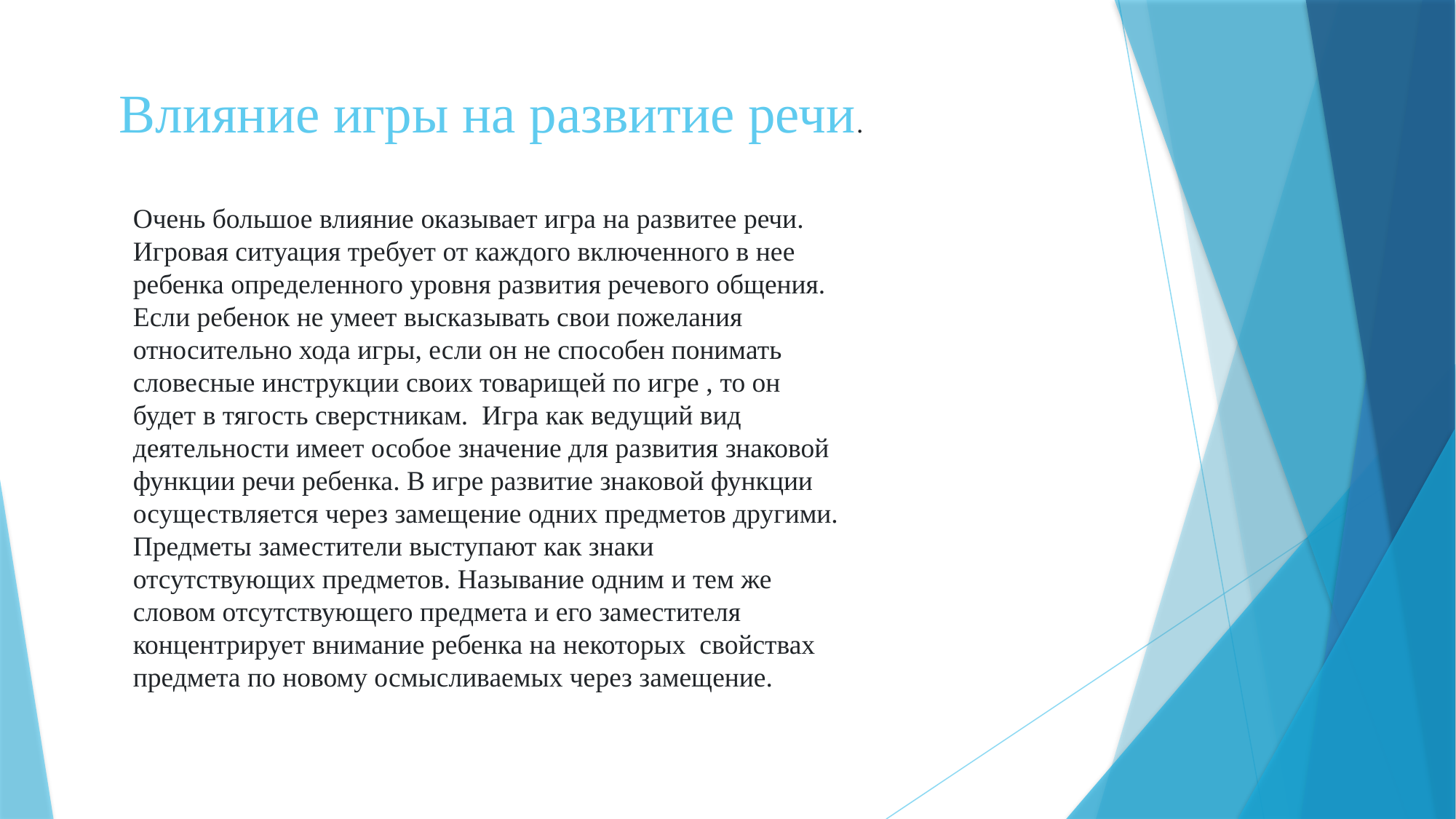

# Влияние игры на развитие речи.
Очень большое влияние оказывает игра на развитее речи. Игровая ситуация требует от каждого включенного в нее ребенка определенного уровня развития речевого общения. Если ребенок не умеет высказывать свои пожелания относительно хода игры, если он не способен понимать словесные инструкции своих товарищей по игре , то он будет в тягость сверстникам.  Игра как ведущий вид деятельности имеет особое значение для развития знаковой функции речи ребенка. В игре развитие знаковой функции осуществляется через замещение одних предметов другими. Предметы заместители выступают как знаки отсутствующих предметов. Называние одним и тем же словом отсутствующего предмета и его заместителя концентрирует внимание ребенка на некоторых  свойствах предмета по новому осмысливаемых через замещение.